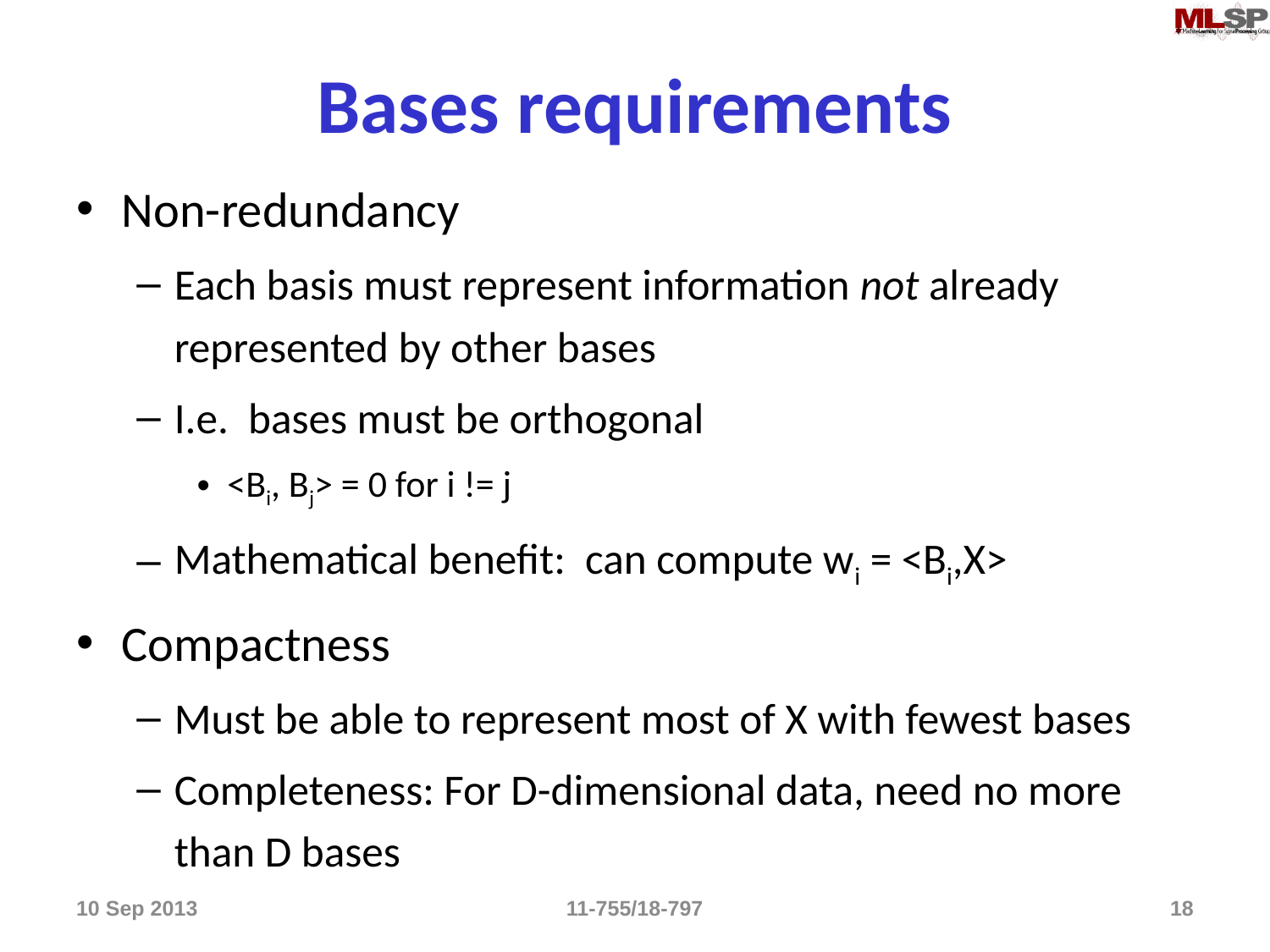

# Bases requirements
Non-redundancy
Each basis must represent information not already represented by other bases
I.e.  bases must be orthogonal
<Bi, Bj> = 0 for i != j
Mathematical benefit:  can compute wi = <Bi,X>
Compactness
Must be able to represent most of X with fewest bases
Completeness: For D-dimensional data, need no more than D bases
10 Sep 2013
11-755/18-797
18